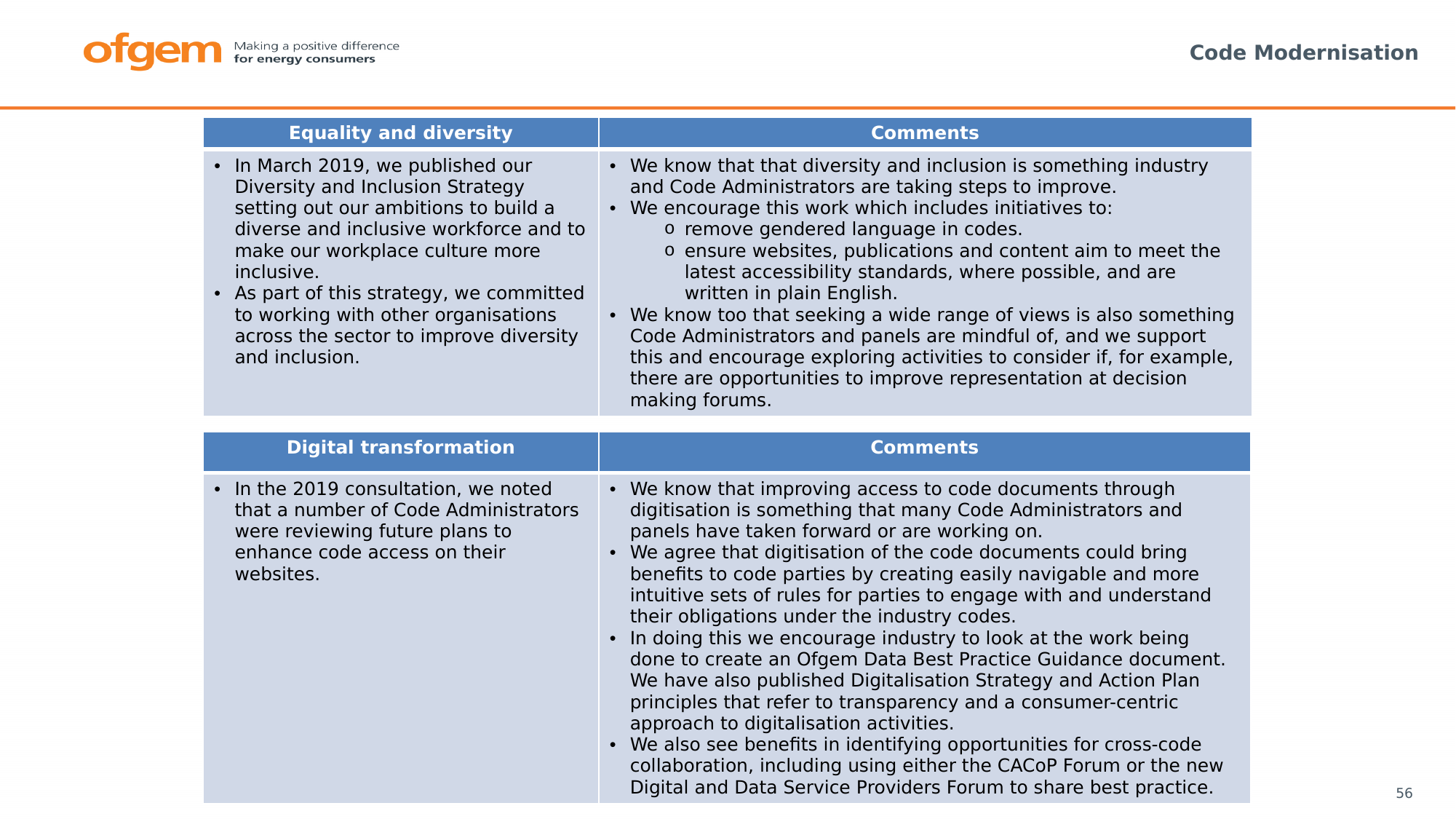

# Code Modernisation
| Equality and diversity | Comments |
| --- | --- |
| In March 2019, we published our Diversity and Inclusion Strategy setting out our ambitions to build a diverse and inclusive workforce and to make our workplace culture more inclusive. As part of this strategy, we committed to working with other organisations across the sector to improve diversity and inclusion. | We know that that diversity and inclusion is something industry and Code Administrators are taking steps to improve. We encourage this work which includes initiatives to: remove gendered language in codes. ensure websites, publications and content aim to meet the latest accessibility standards, where possible, and are written in plain English. We know too that seeking a wide range of views is also something Code Administrators and panels are mindful of, and we support this and encourage exploring activities to consider if, for example, there are opportunities to improve representation at decision making forums. |
| Digital transformation | Comments |
| --- | --- |
| In the 2019 consultation, we noted that a number of Code Administrators were reviewing future plans to enhance code access on their websites. | We know that improving access to code documents through digitisation is something that many Code Administrators and panels have taken forward or are working on. We agree that digitisation of the code documents could bring benefits to code parties by creating easily navigable and more intuitive sets of rules for parties to engage with and understand their obligations under the industry codes. In doing this we encourage industry to look at the work being done to create an Ofgem Data Best Practice Guidance document. We have also published Digitalisation Strategy and Action Plan principles that refer to transparency and a consumer-centric approach to digitalisation activities. We also see benefits in identifying opportunities for cross-code collaboration, including using either the CACoP Forum or the new Digital and Data Service Providers Forum to share best practice. |

56